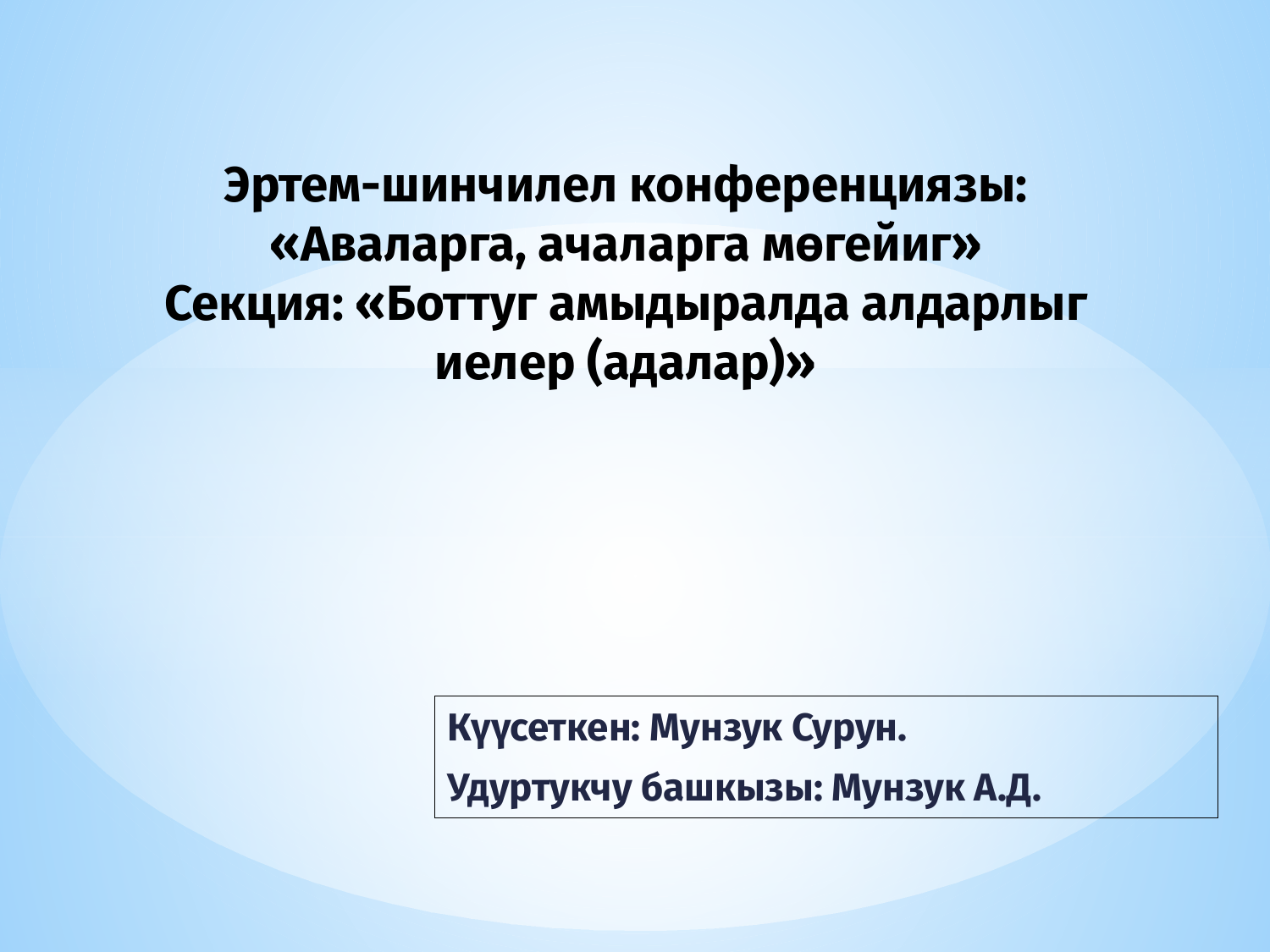

# Эртем-шинчилел конференциязы: «Аваларга, ачаларга мөгейиг» Секция: «Боттуг амыдыралда алдарлыг иелер (адалар)»
Күүсеткен: Мунзук Сурун.
Удуртукчу башкызы: Мунзук А.Д.